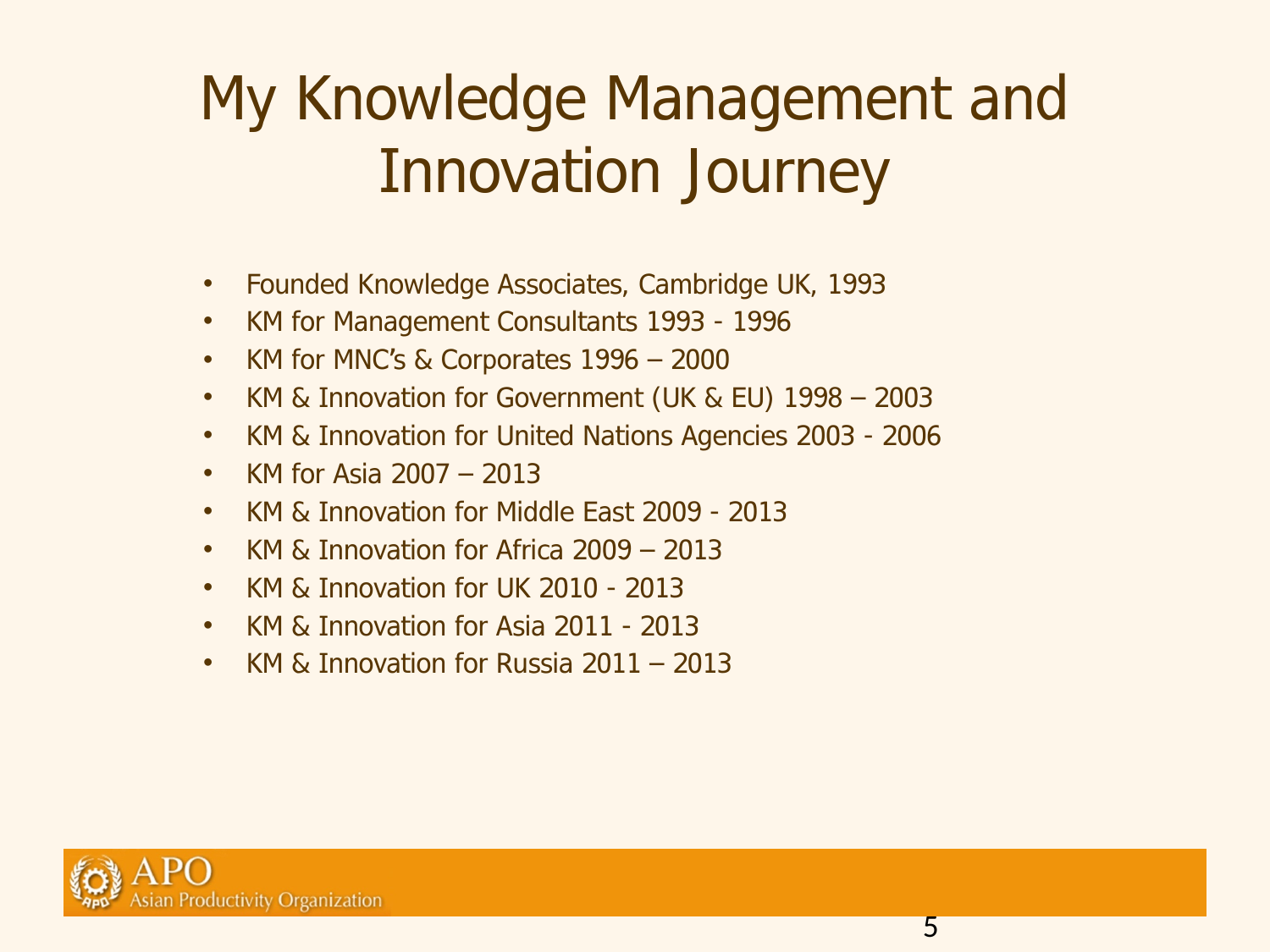

# My Knowledge Management and Innovation Journey

Founded Knowledge Associates, Cambridge UK, 1993
KM for Management Consultants 1993 - 1996
KM for MNC’s & Corporates 1996 – 2000
KM & Innovation for Government (UK & EU) 1998 – 2003
KM & Innovation for United Nations Agencies 2003 - 2006
KM for Asia 2007 – 2013
KM & Innovation for Middle East 2009 - 2013
KM & Innovation for Africa 2009 – 2013
KM & Innovation for UK 2010 - 2013
KM & Innovation for Asia 2011 - 2013
KM & Innovation for Russia 2011 – 2013

5